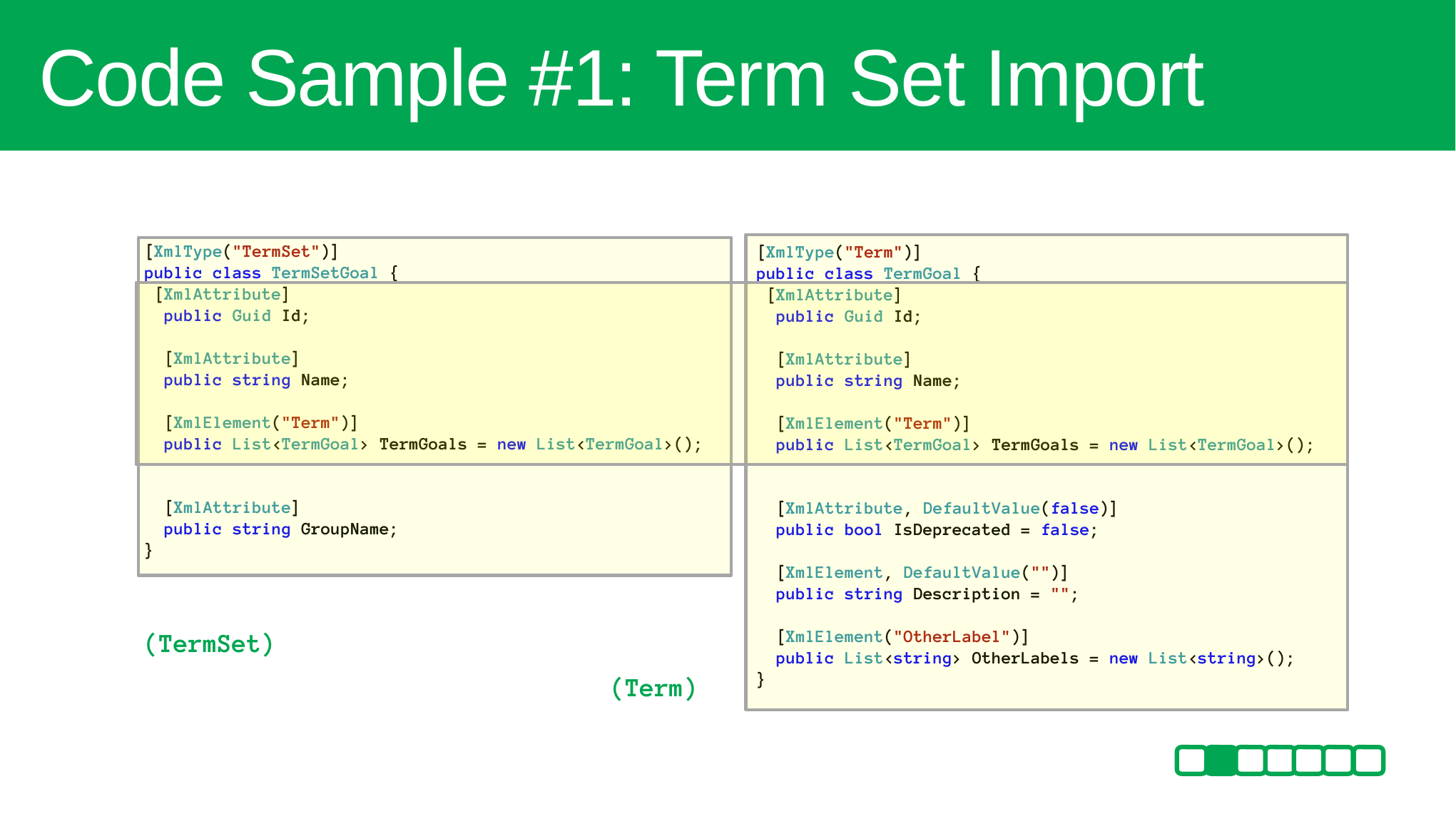

Code Sample #1: Term Set Import
[XmlType("TermSet")]
public class TermSetGoal {
 [XmlAttribute]
  public Guid Id;

  [XmlAttribute]
  public string Name;

  [XmlElement("Term")]
  public List<TermGoal> TermGoals = new List<TermGoal>();

  [XmlAttribute]
  public string GroupName;
}
[XmlType("Term")]
public class TermGoal {
 [XmlAttribute]
  public Guid Id;

  [XmlAttribute]
  public string Name;

  [XmlElement("Term")]
  public List<TermGoal> TermGoals = new List<TermGoal>();

  [XmlAttribute, DefaultValue(false)]
  public bool IsDeprecated = false;

  [XmlElement, DefaultValue("")]
  public string Description = "";

  [XmlElement("OtherLabel")]
  public List<string> OtherLabels = new List<string>();
}

(TermSet)
(Term)